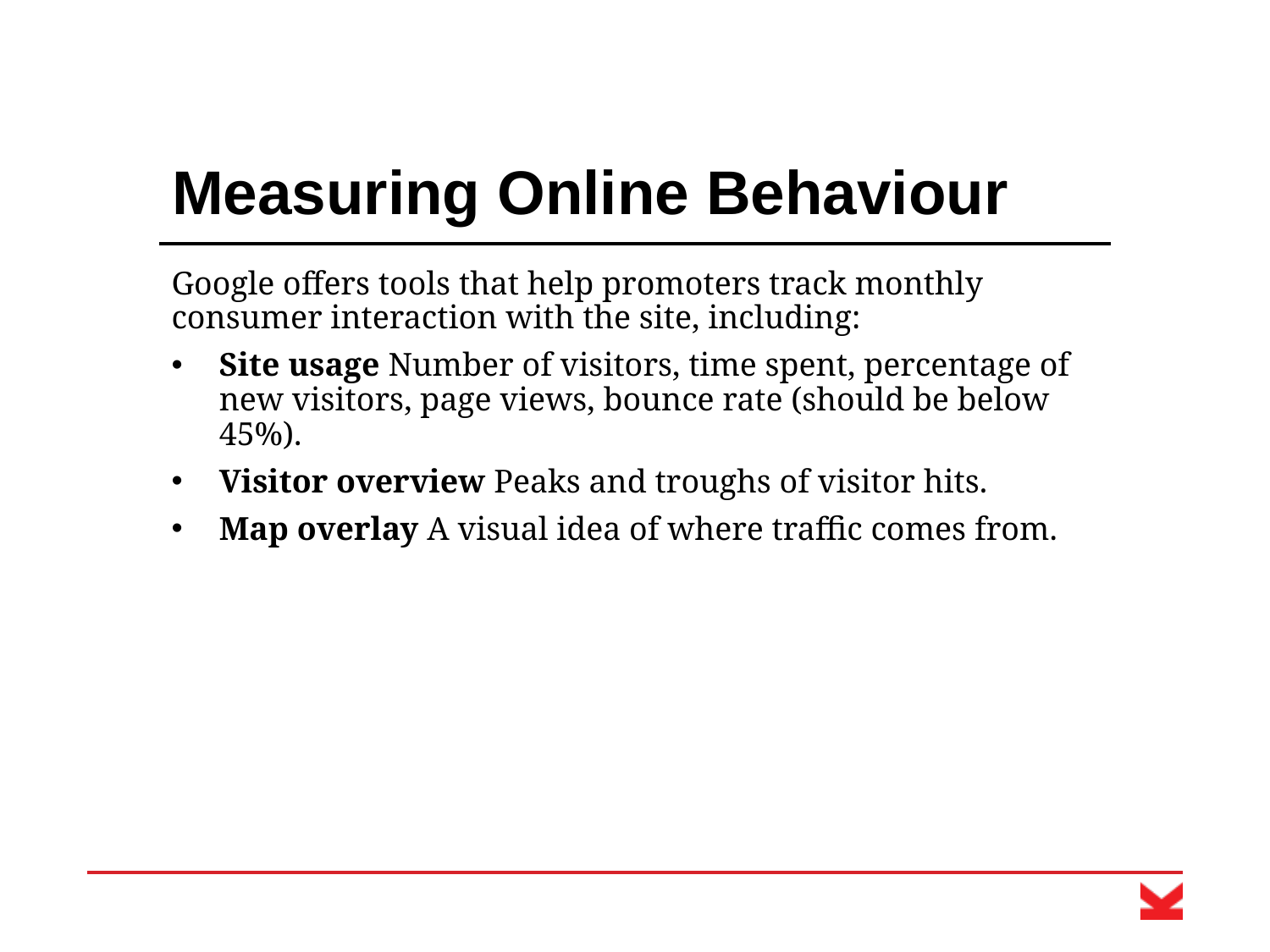

# Measuring Online Behaviour
Google offers tools that help promoters track monthly consumer interaction with the site, including:
Site usage Number of visitors, time spent, percentage of new visitors, page views, bounce rate (should be below 45%).
Visitor overview Peaks and troughs of visitor hits.
Map overlay A visual idea of where traffic comes from.